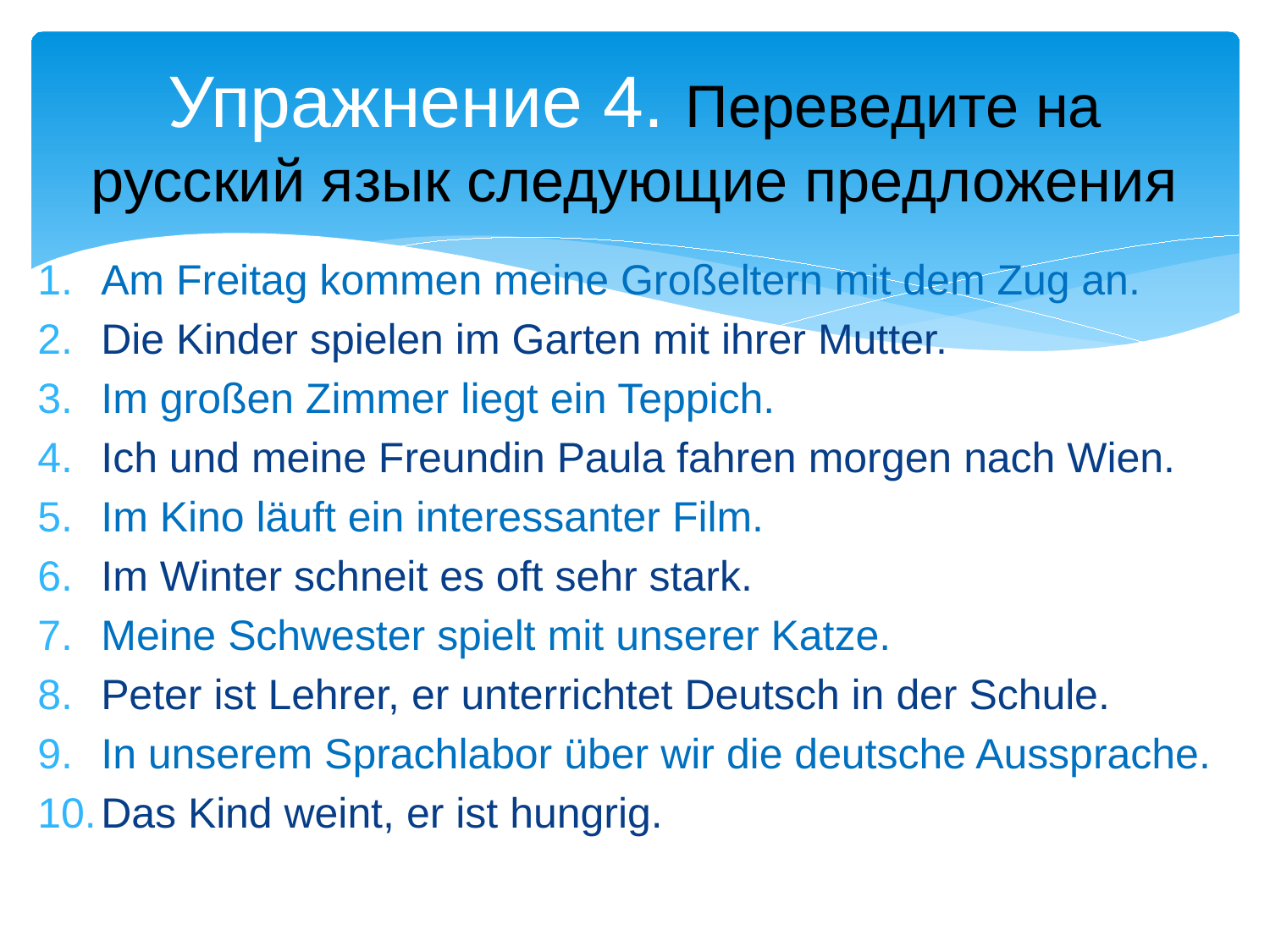

# Упражнение 4. Переведите на русский язык следующие предложения
Am Freitag kommen meine Großeltern mit dem Zug an.
Die Kinder spielen im Garten mit ihrer Mutter.
Im großen Zimmer liegt ein Teppich.
Ich und meine Freundin Paula fahren morgen nach Wien.
Im Kino läuft ein interessanter Film.
Im Winter schneit es oft sehr stark.
Meine Schwester spielt mit unserer Katze.
Peter ist Lehrer, er unterrichtet Deutsch in der Schule.
In unserem Sprachlabor über wir die deutsche Aussprache.
Das Kind weint, er ist hungrig.